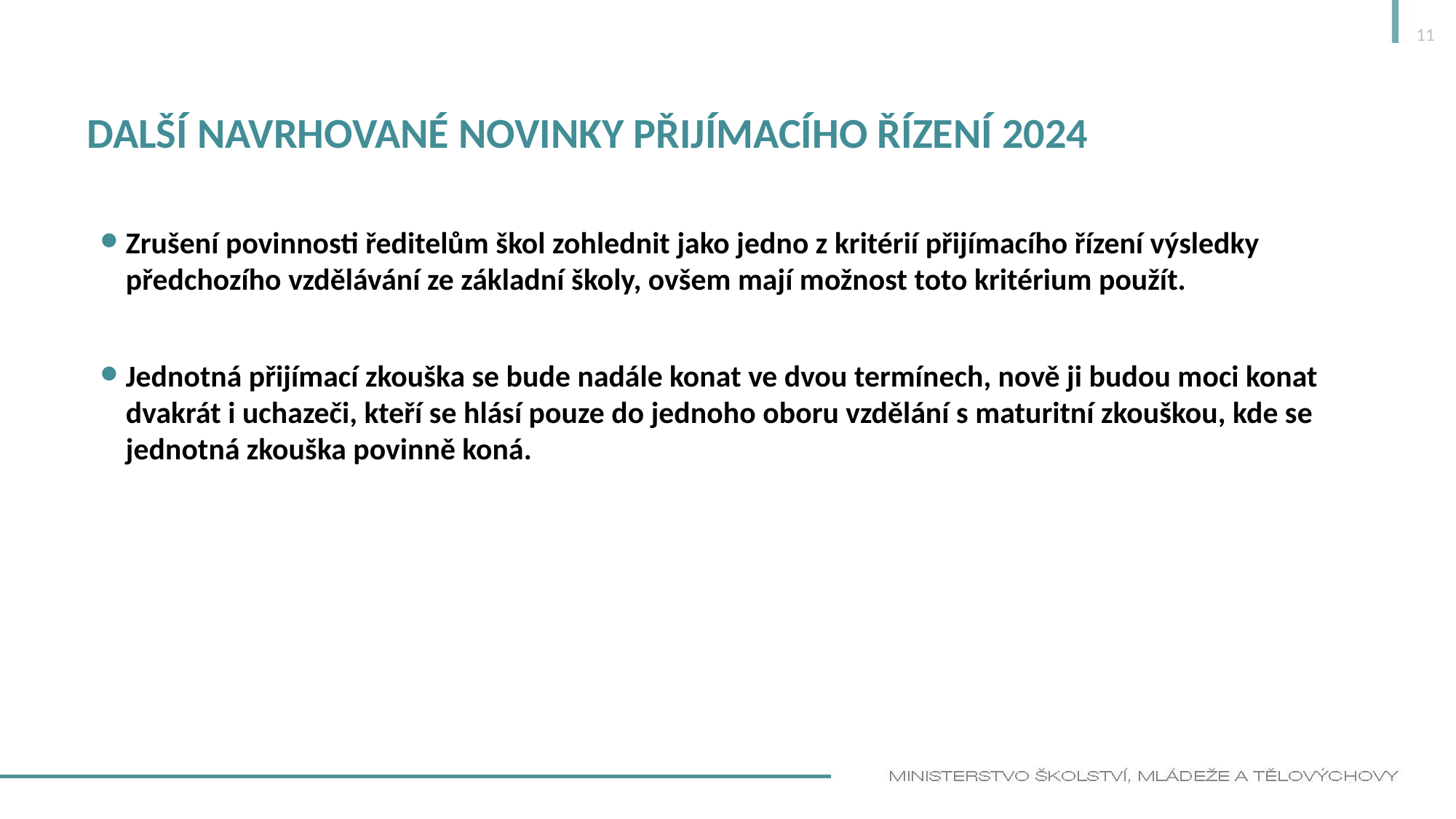

11
# Další navrhované novinky přijímacího řízení 2024

Zrušení povinnosti ředitelům škol zohlednit jako jedno z kritérií přijímacího řízení výsledky předchozího vzdělávání ze základní školy, ovšem mají možnost toto kritérium použít.

Jednotná přijímací zkouška se bude nadále konat ve dvou termínech, nově ji budou moci konat dvakrát i uchazeči, kteří se hlásí pouze do jednoho oboru vzdělání s maturitní zkouškou, kde se jednotná zkouška povinně koná.